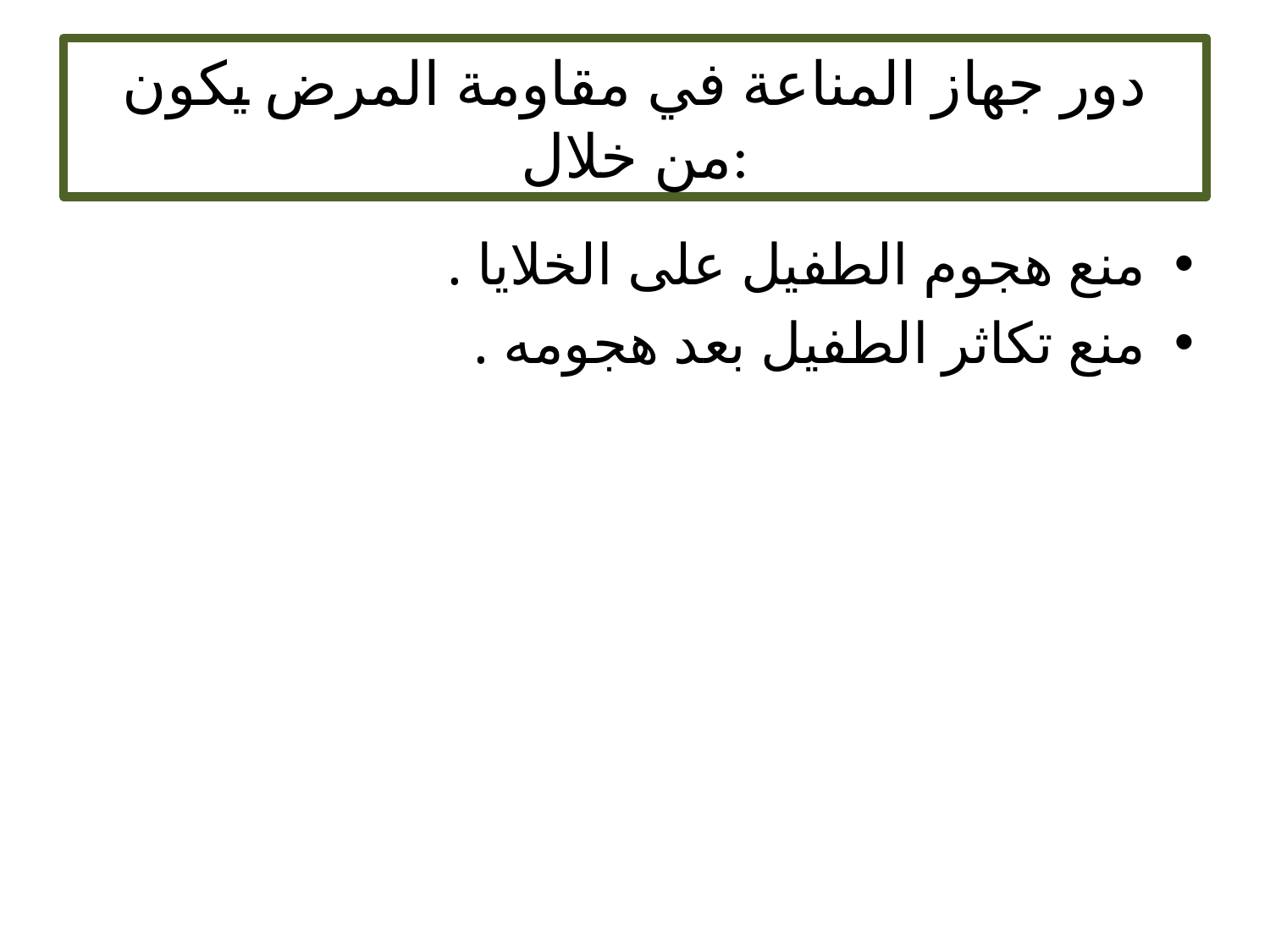

# دور جهاز المناعة في مقاومة المرض يكون من خلال:
منع هجوم الطفيل على الخلايا .
منع تكاثر الطفيل بعد هجومه .